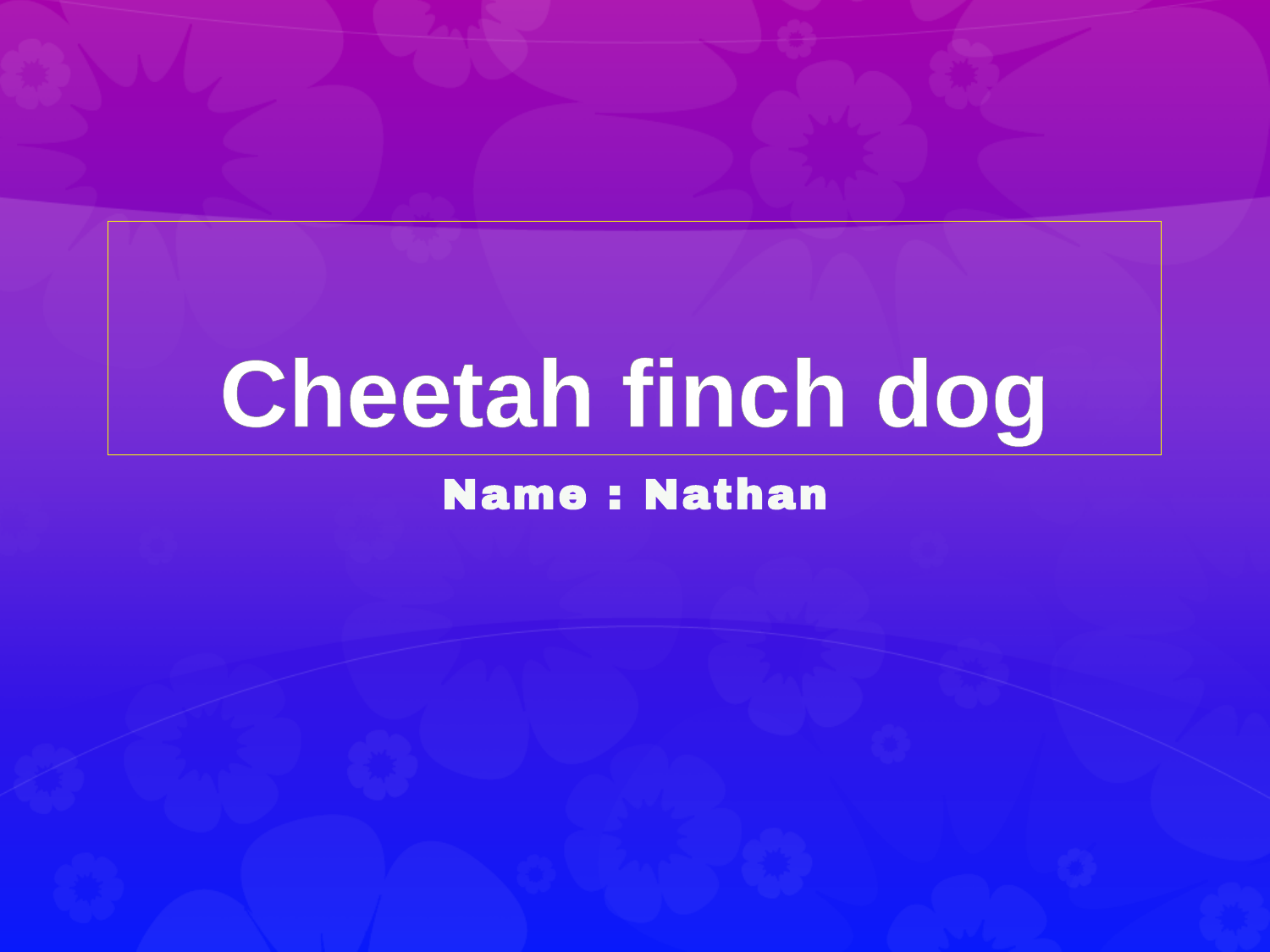

# Cheetah finch dog
Name : Nathan